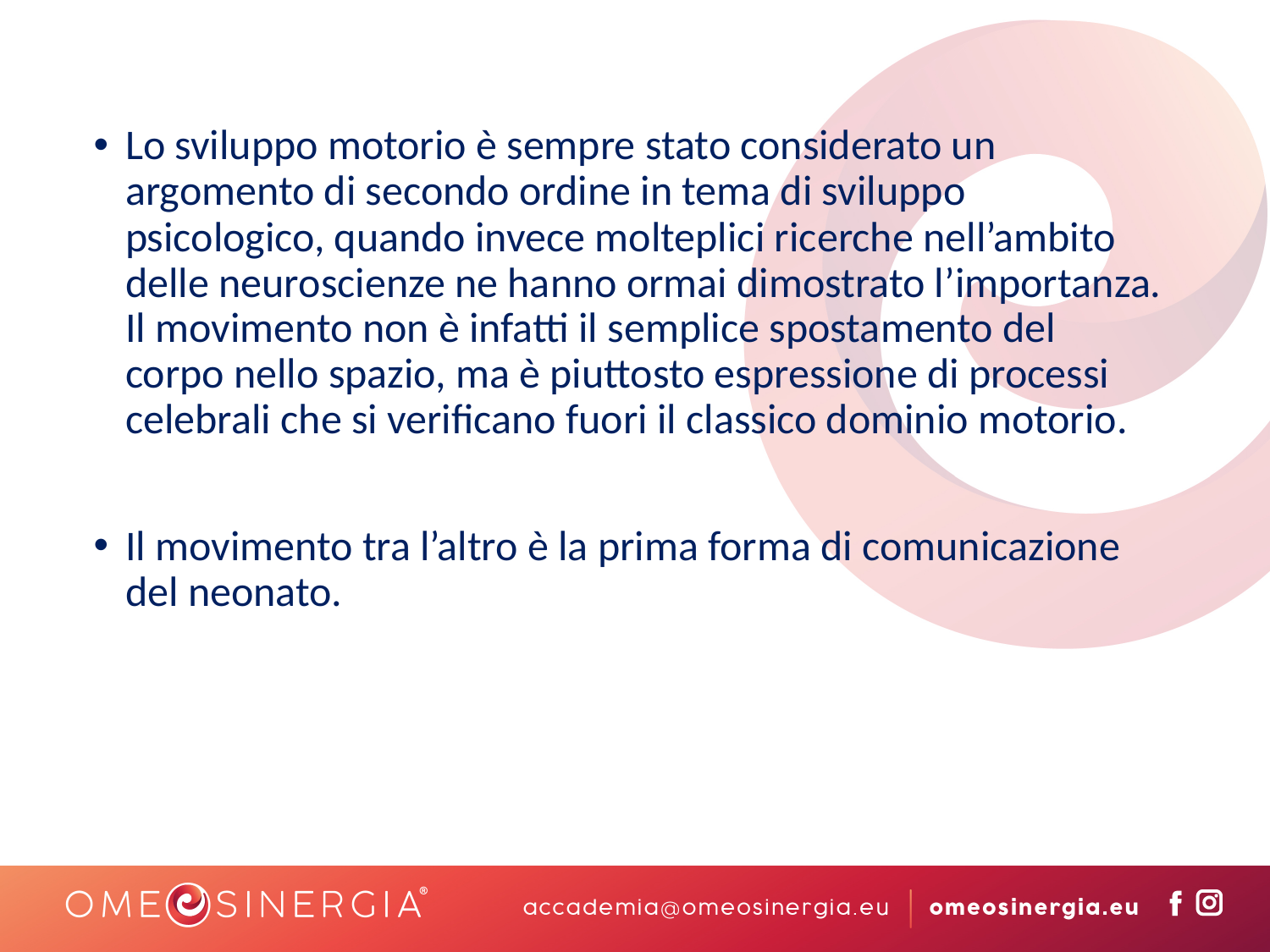

Lo sviluppo motorio è sempre stato considerato un argomento di secondo ordine in tema di sviluppo psicologico, quando invece molteplici ricerche nell’ambito delle neuroscienze ne hanno ormai dimostrato l’importanza. Il movimento non è infatti il semplice spostamento del corpo nello spazio, ma è piuttosto espressione di processi celebrali che si verificano fuori il classico dominio motorio.

Il movimento tra l’altro è la prima forma di comunicazione del neonato.